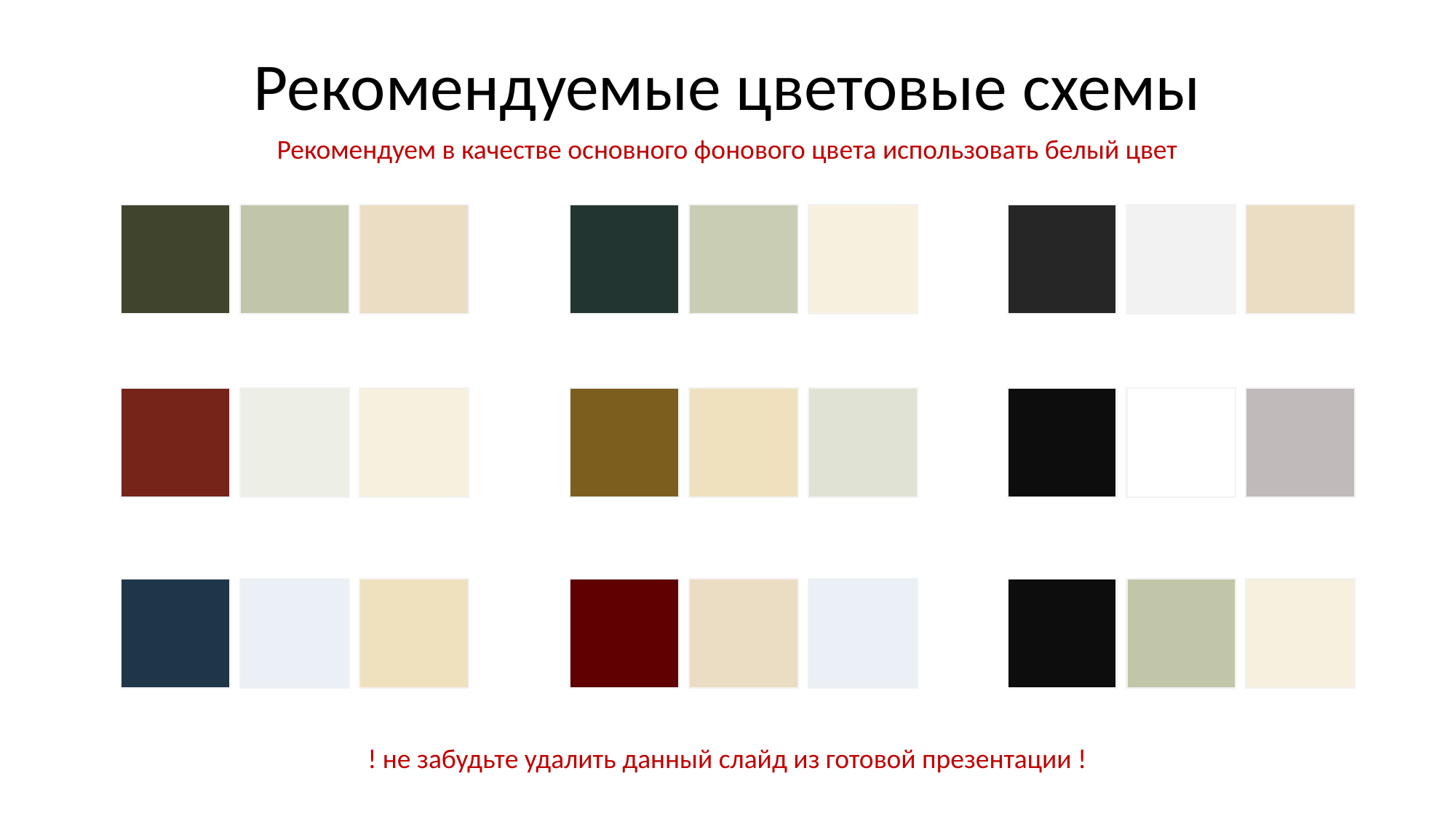

# Рекомендуемые цветовые схемы
Рекомендуем в качестве основного фонового цвета использовать белый цвет

! не забудьте удалить данный слайд из готовой презентации !